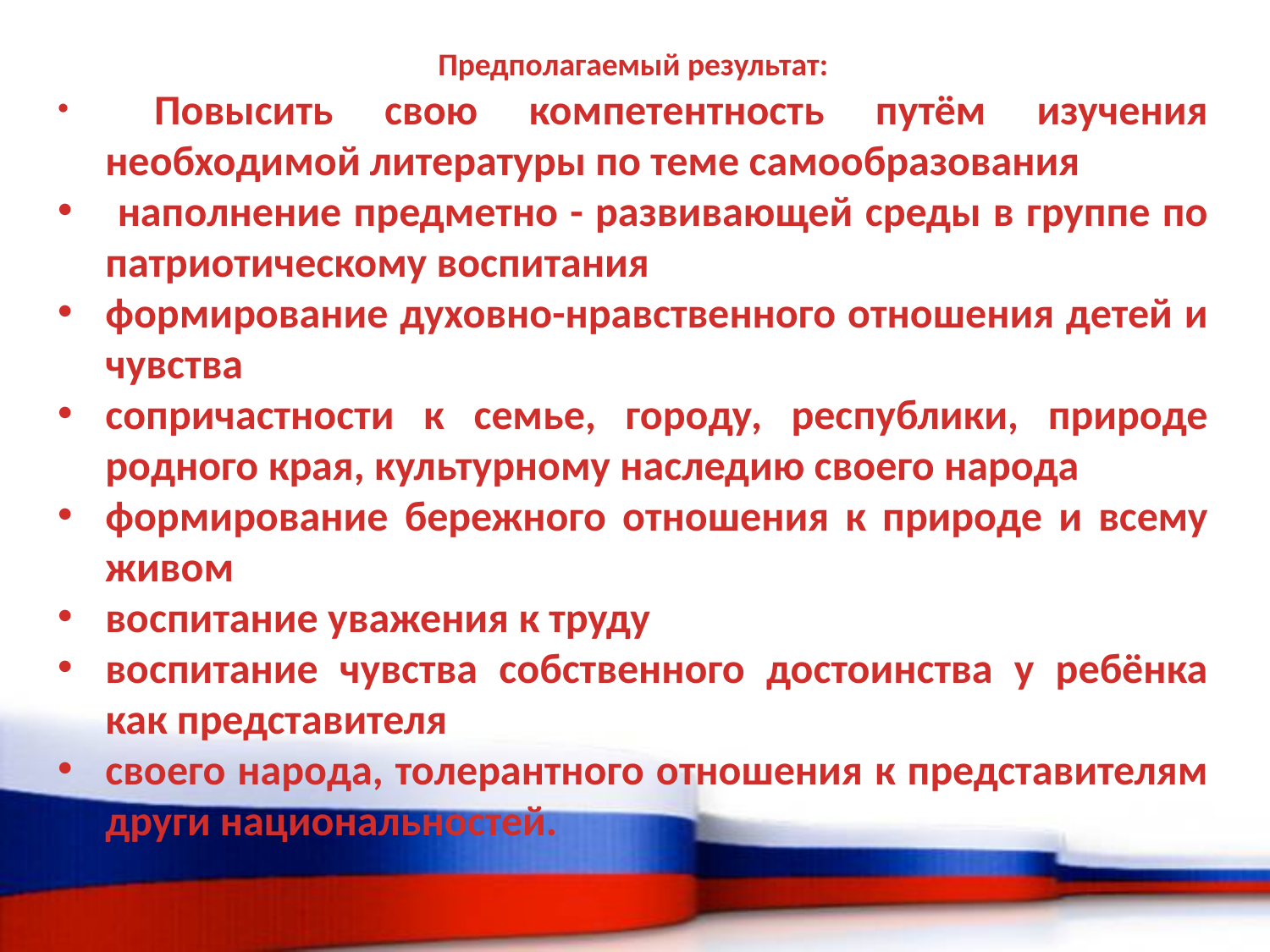

Предполагаемый результат:
 Повысить свою компетентность путём изучения необходимой литературы по теме самообразования
 наполнение предметно - развивающей среды в группе по патриотическому воспитания
формирование духовно-нравственного отношения детей и чувства
сопричастности к семье, городу, республики, природе родного края, культурному наследию своего народа
формирование бережного отношения к природе и всему живом
воспитание уважения к труду
воспитание чувства собственного достоинства у ребёнка как представителя
своего народа, толерантного отношения к представителям други национальностей.